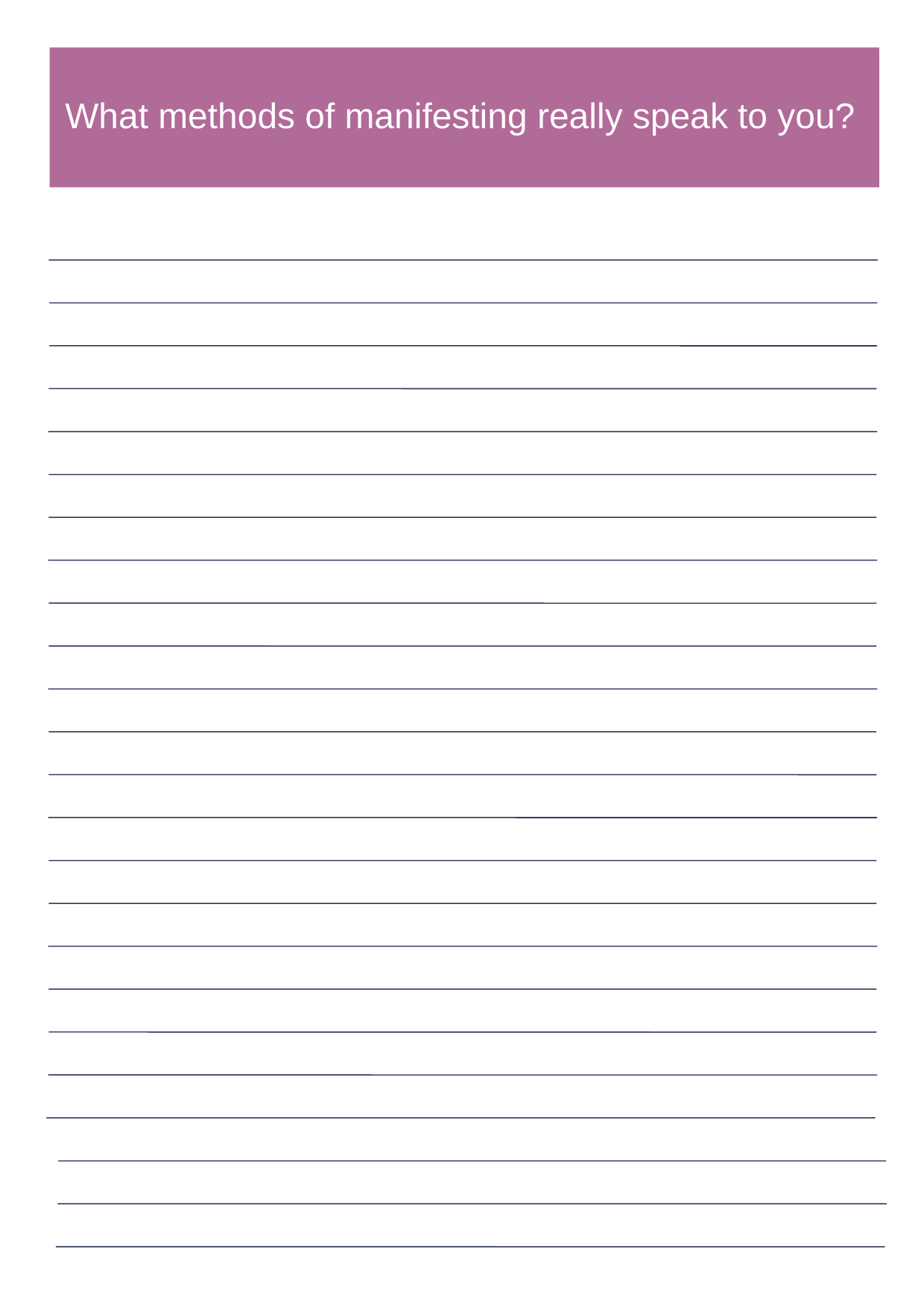

What methods of manifesting really speak to you?